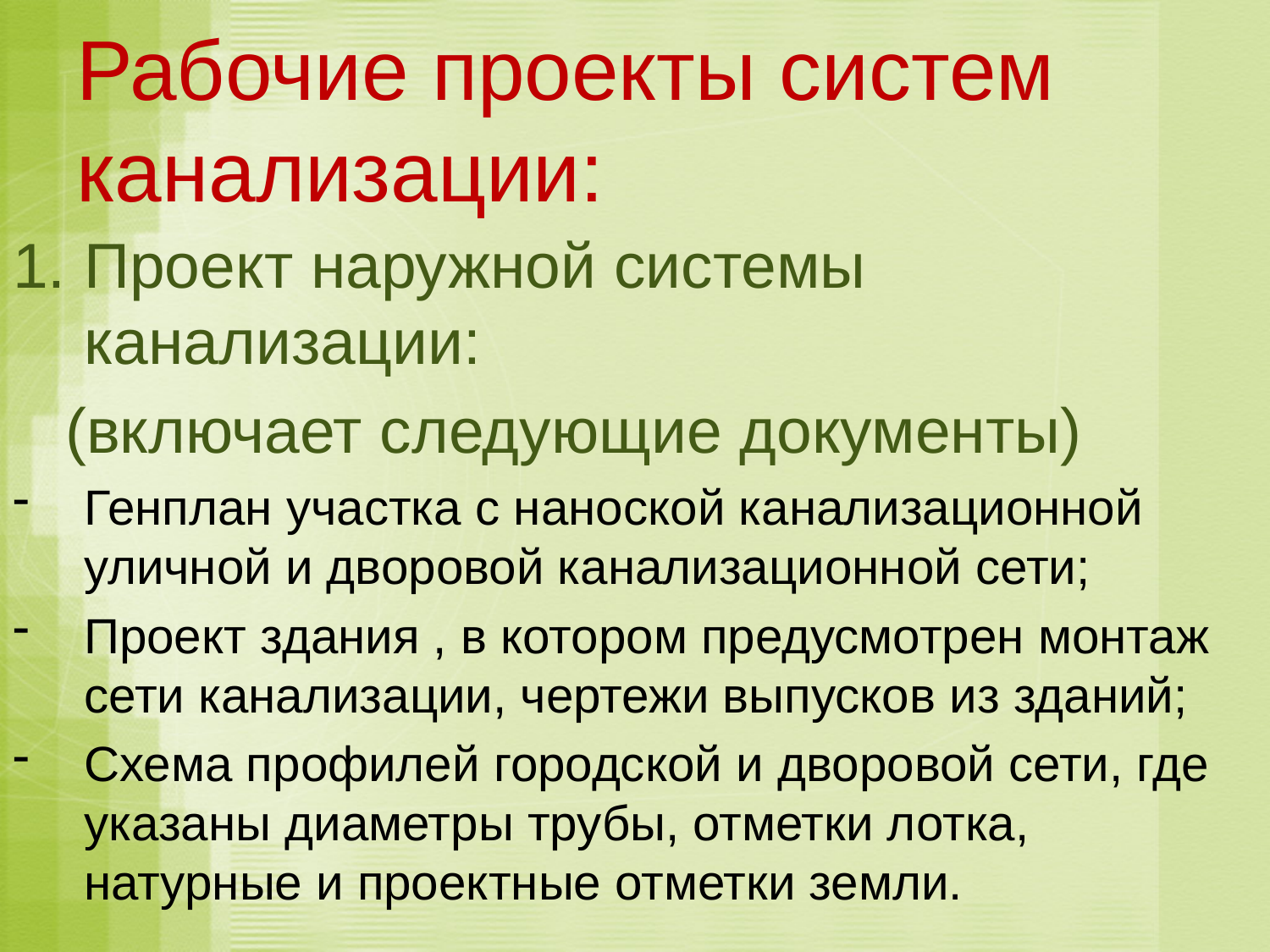

# Рабочие проекты систем канализации:
Проект наружной системы канализации:
   (включает следующие документы)
Генплан участка с наноской канализационной уличной и дворовой канализационной сети;
Проект здания , в котором предусмотрен монтаж сети канализации, чертежи выпусков из зданий;
Схема профилей городской и дворовой сети, где указаны диаметры трубы, отметки лотка, натурные и проектные отметки земли.